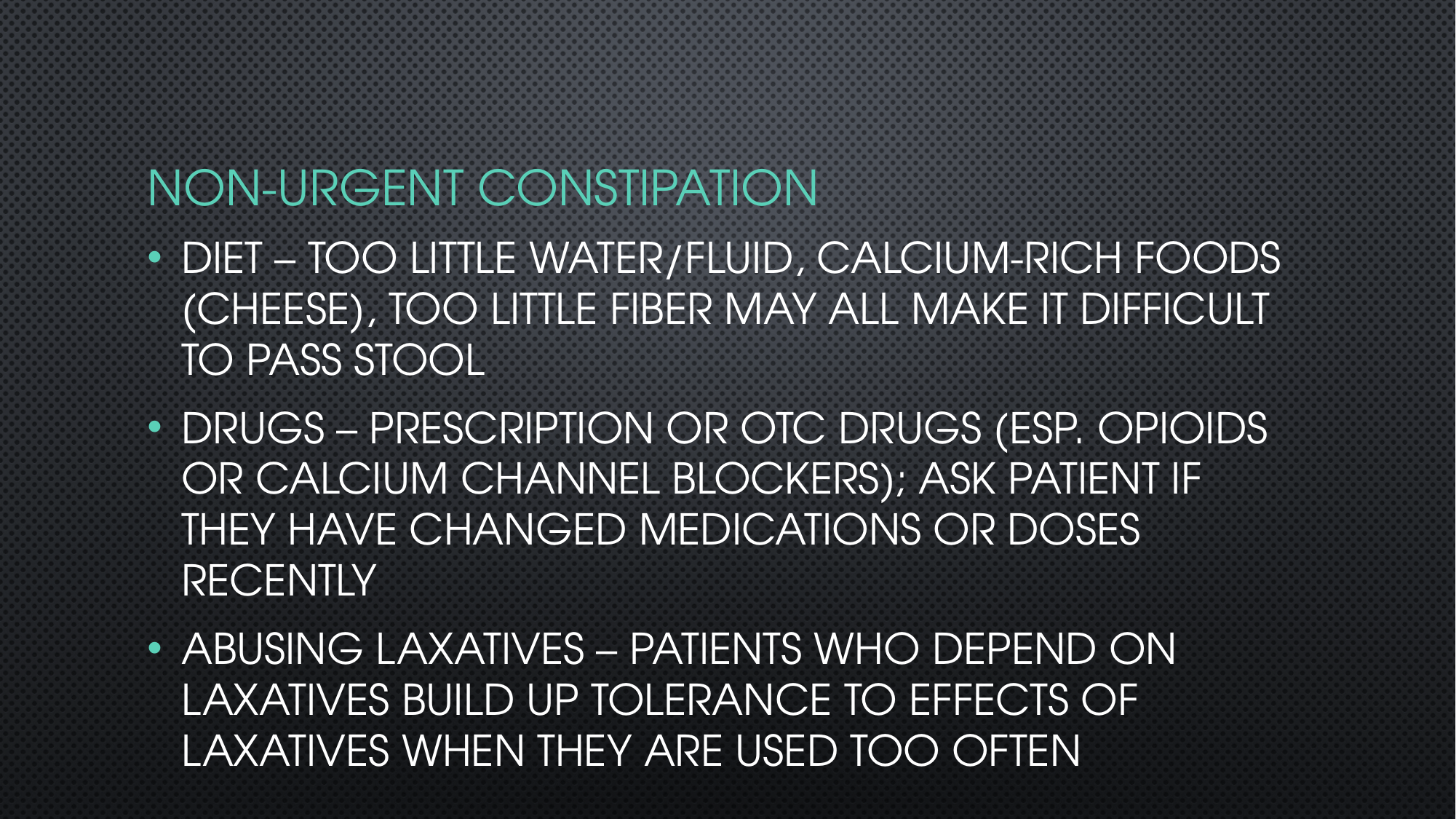

# Non-urgent constipation
Diet – too little water/fluid, calcium-rich foods (cheese), too little fiber may all make it difficult to pass stool
Drugs – prescription or OTC drugs (esp. opioids or calcium channel blockers); ask patient if they have changed medications or doses recently
Abusing laxatives – patients who depend on laxatives build up tolerance to effects of laxatives when they are used too often